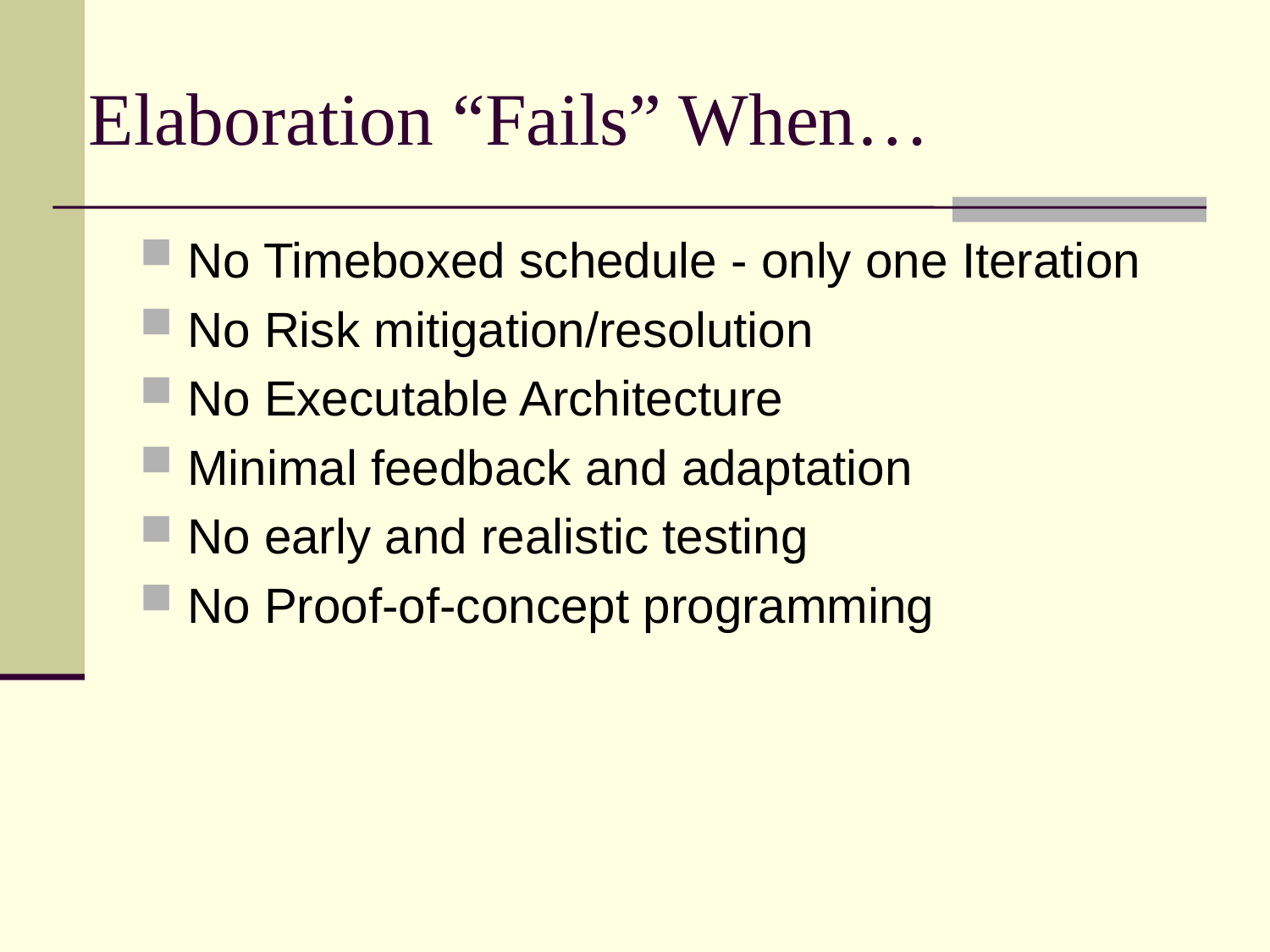

# Elaboration “Fails” When…
No Timeboxed schedule - only one Iteration
No Risk mitigation/resolution
No Executable Architecture
Minimal feedback and adaptation
No early and realistic testing
No Proof-of-concept programming